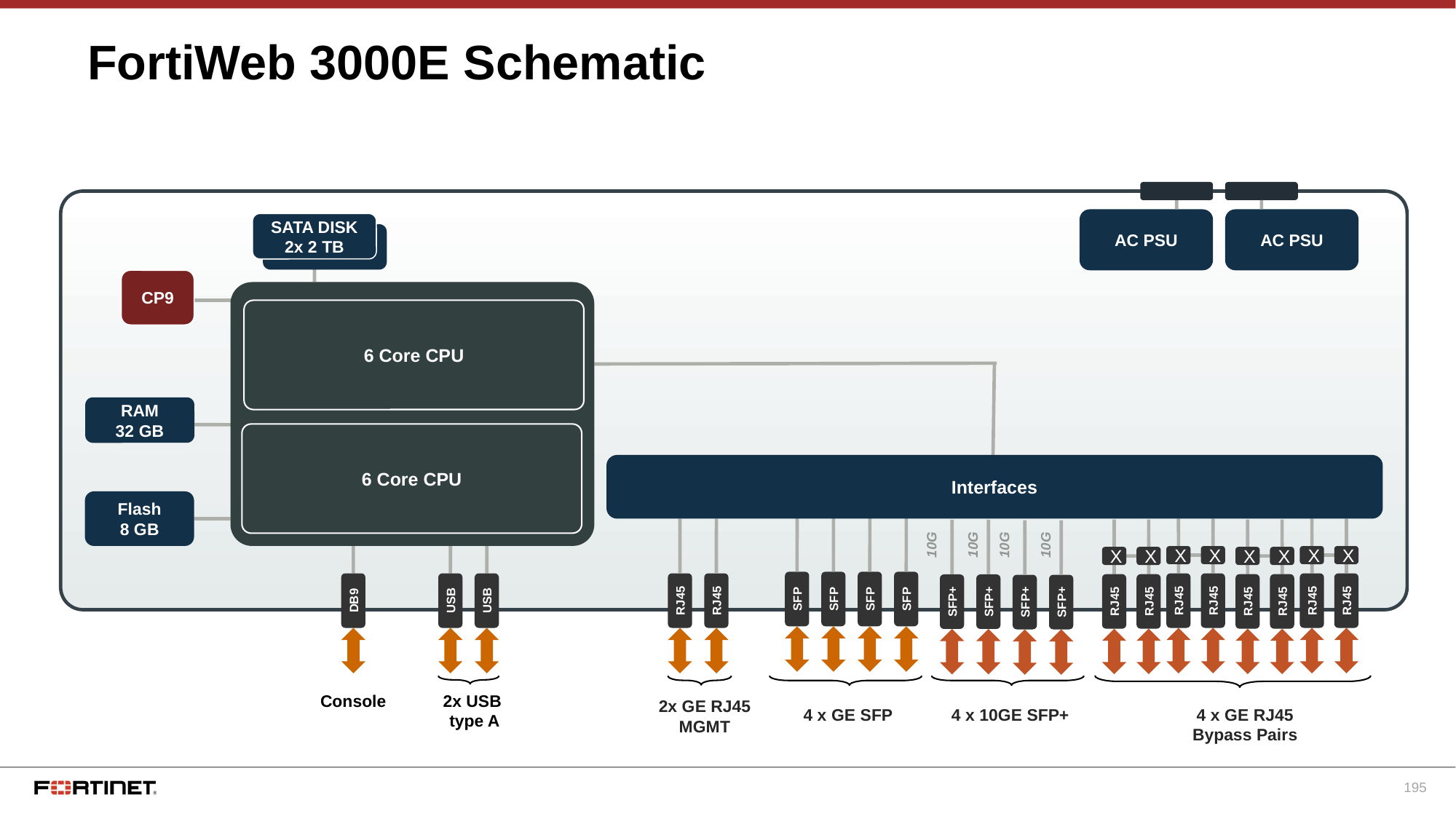

# FortiWeb 3000E Schematic

AC PSU
AC PSU
SATA DISK
2x 2 TB

CP9

6 Core CPU

RAM
32 GB
6 Core CPU

Interfaces
Flash
8 GB
Intel Core i7

10G
10G
10G
10G
X
X
X
X

X
X
X
X

SFP
SFP
SFP
SFP
RJ45
RJ45
RJ45
RJ45
DB9
USB
USB
RJ45
RJ45
RJ45
RJ45
RJ45
RJ45
SFP+
SFP+
SFP+
SFP+

Console
2x USB
type A
2x GE RJ45
MGMT
4 x GE SFP
4 x 10GE SFP+
4 x GE RJ45 Bypass Pairs